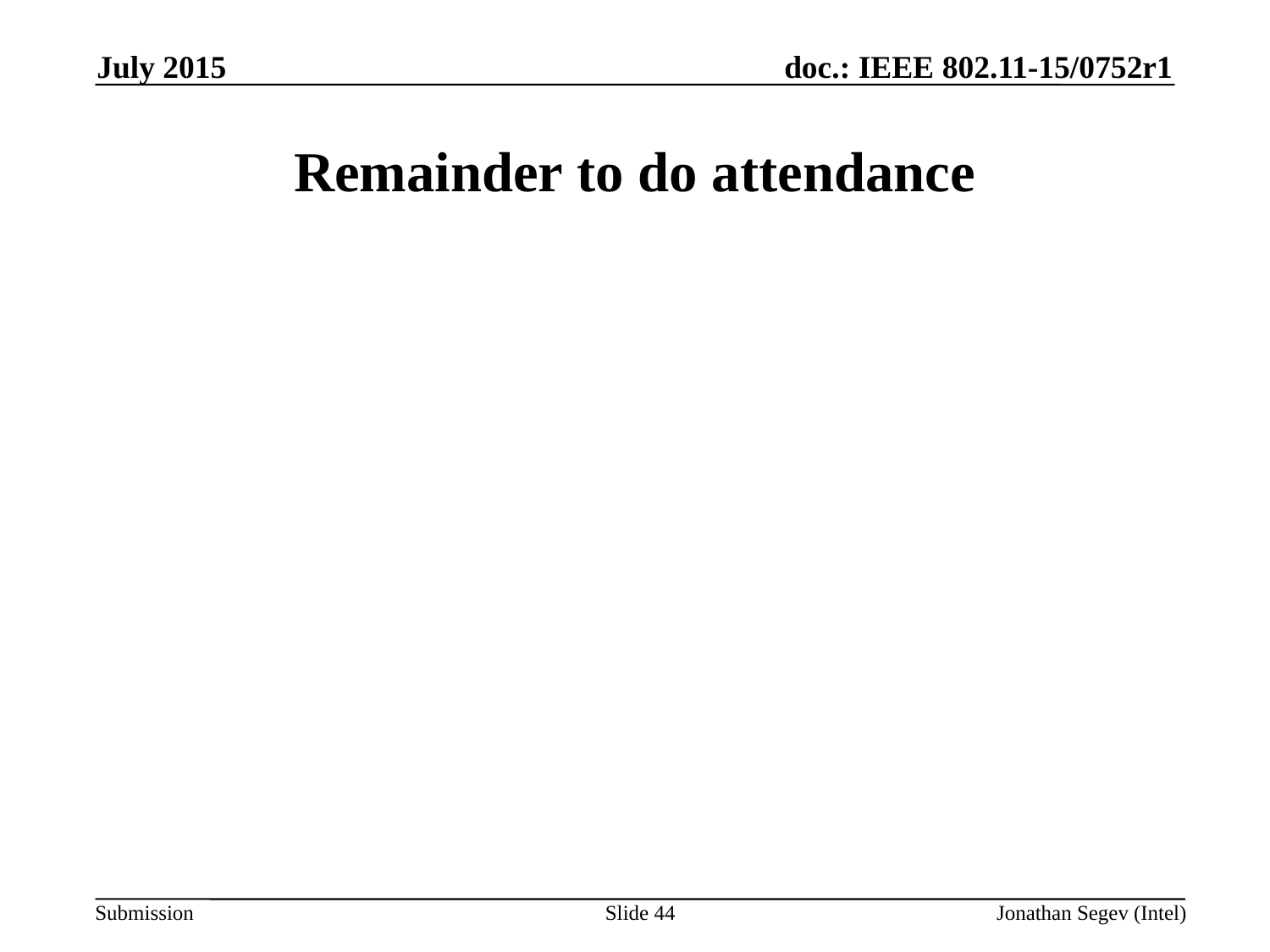

July 2015
# Remainder to do attendance

Slide 44
Jonathan Segev (Intel)